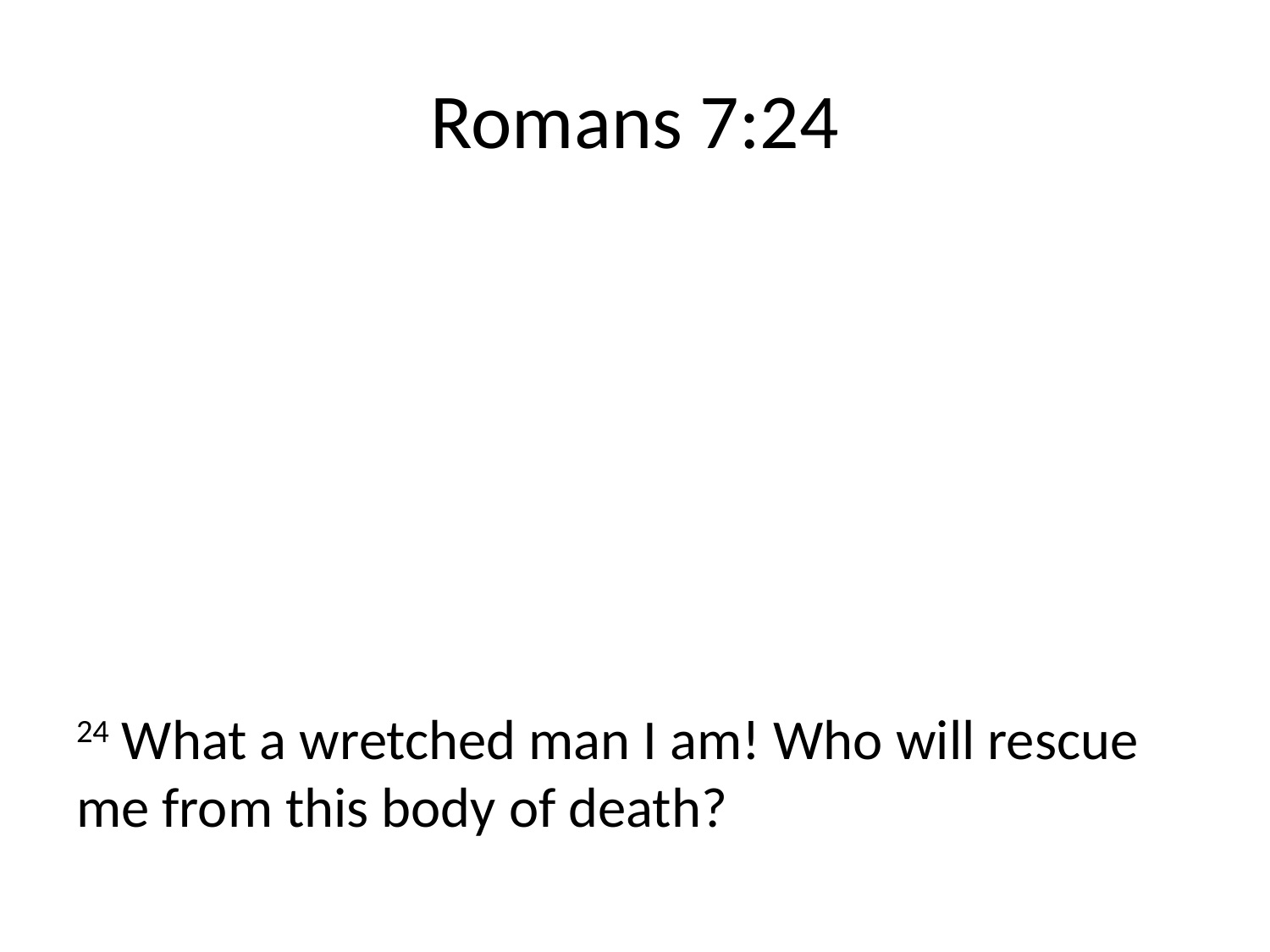

# Romans 7:24

24 What a wretched man I am! Who will rescue me from this body of death?